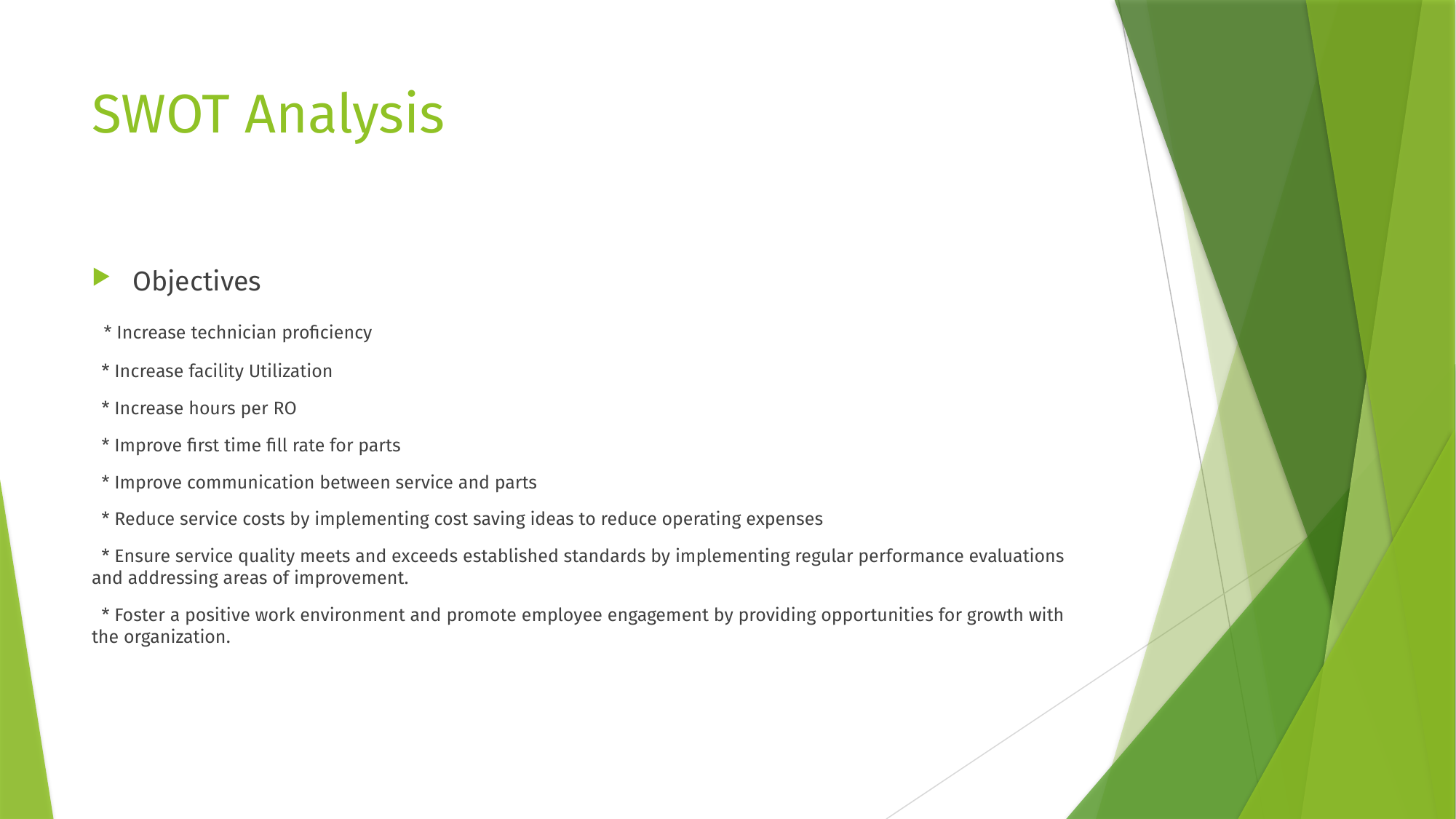

# SWOT Analysis
Objectives
  * Increase technician proficiency
  * Increase facility Utilization
  * Increase hours per RO
  * Improve first time fill rate for parts
  * Improve communication between service and parts
  * Reduce service costs by implementing cost saving ideas to reduce operating expenses
  * Ensure service quality meets and exceeds established standards by implementing regular performance evaluations and addressing areas of improvement.
  * Foster a positive work environment and promote employee engagement by providing opportunities for growth with the organization.